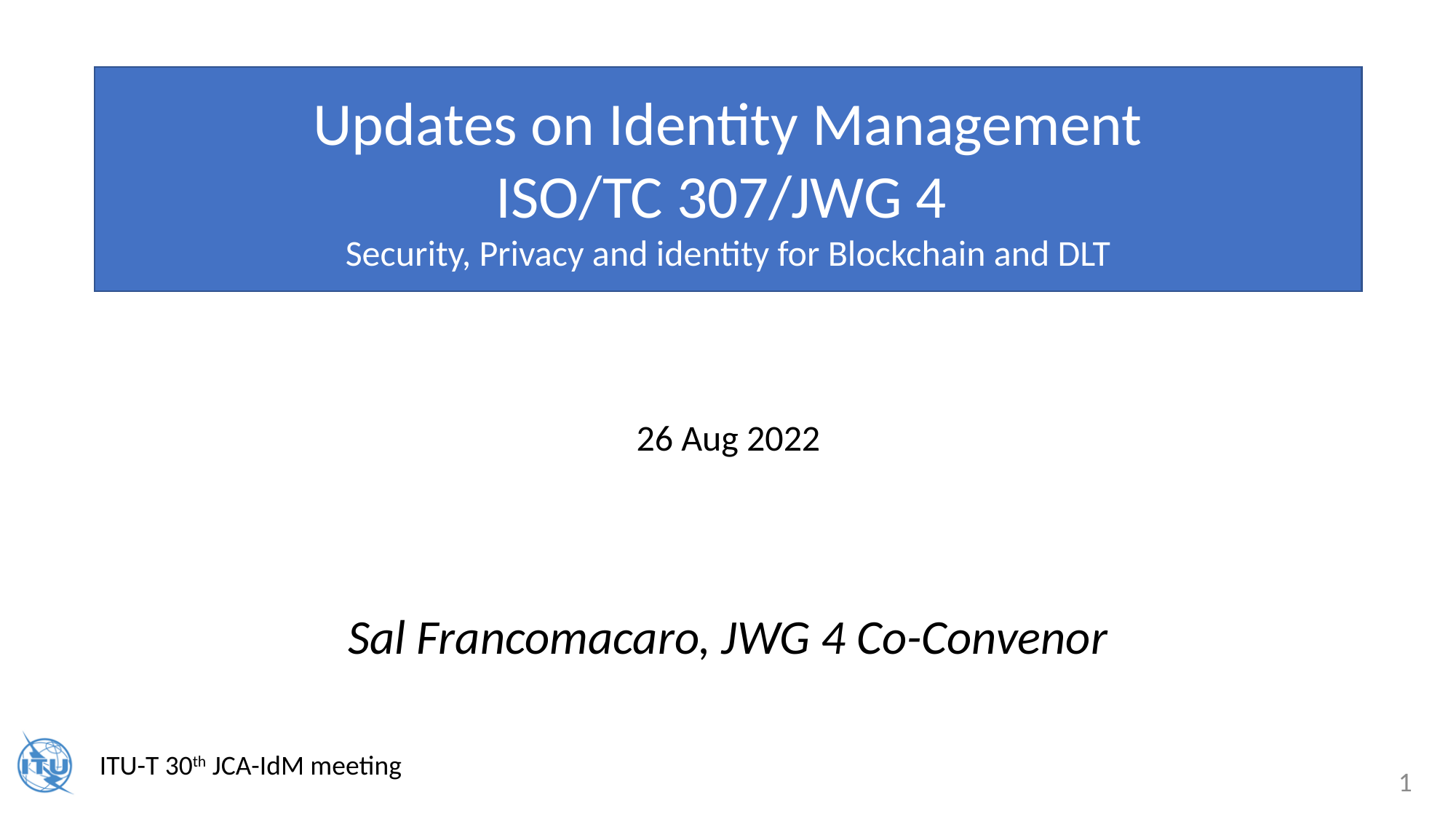

Updates on Identity Management
ISO/TC 307/JWG 4
Security, Privacy and identity for Blockchain and DLT
26 Aug 2022
Sal Francomacaro, JWG 4 Co-Convenor
1